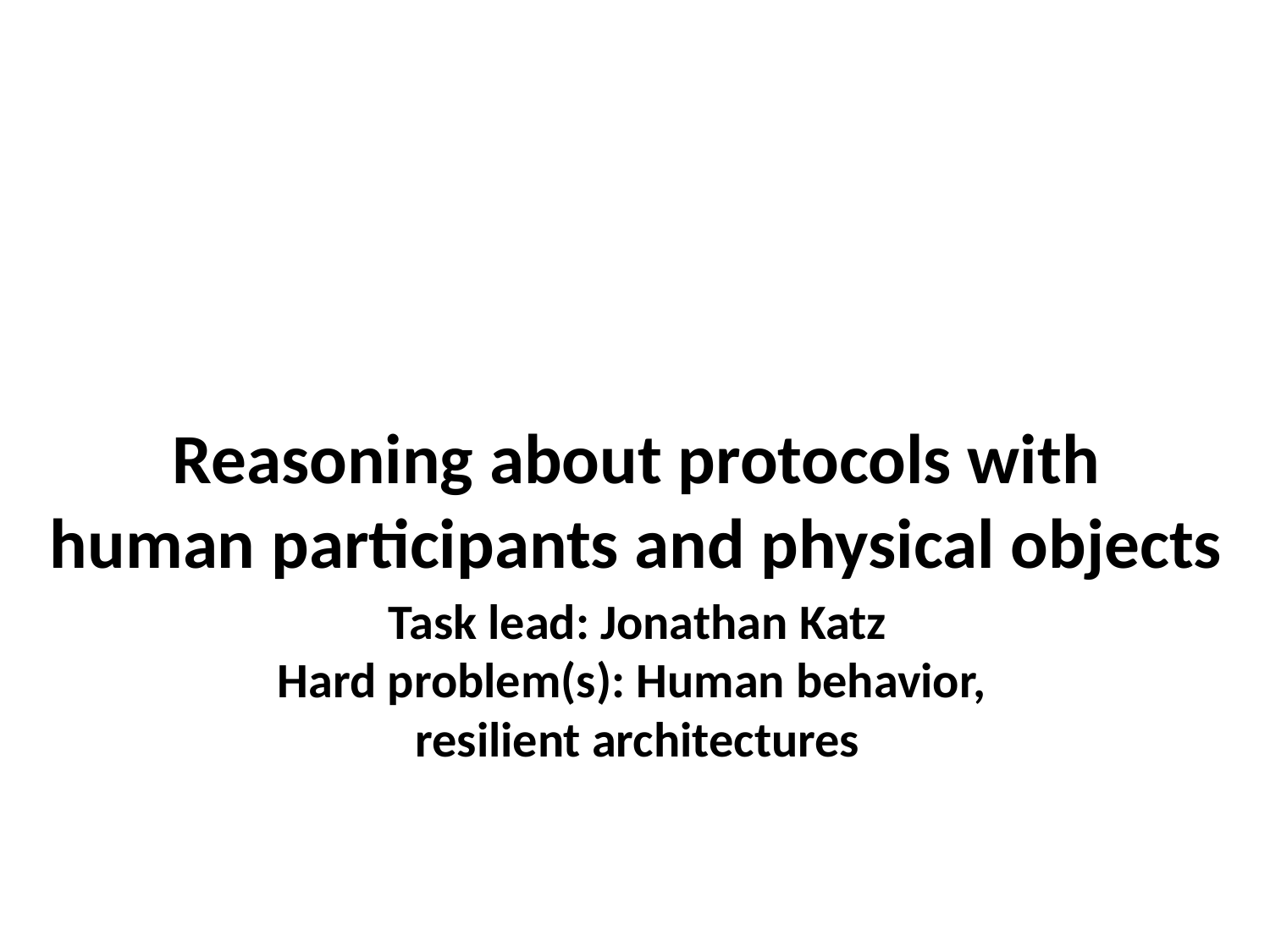

Reasoning about protocols with
human participants and physical objects
Task lead: Jonathan Katz
Hard problem(s): Human behavior,
resilient architectures